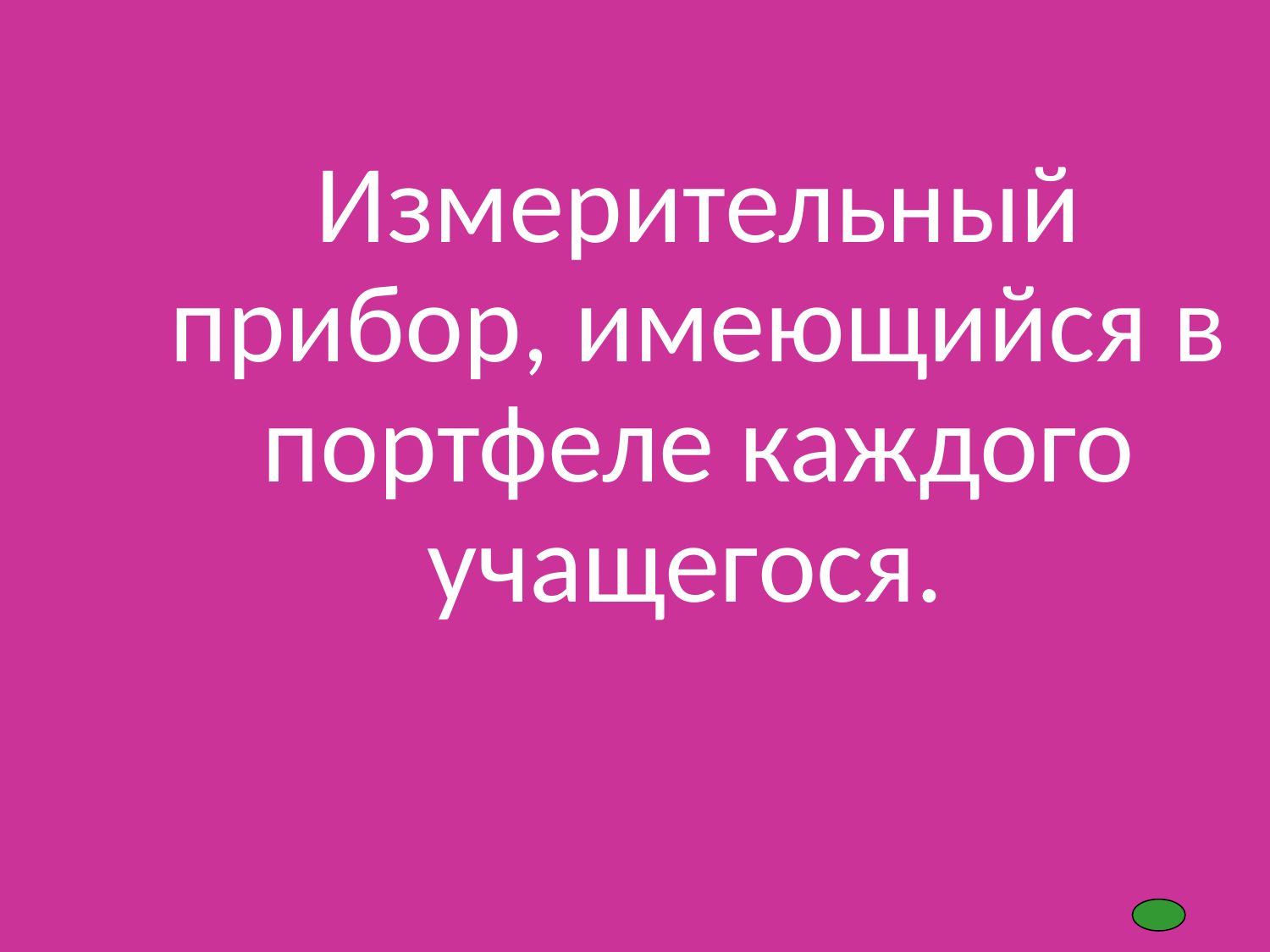

Измерительный прибор, имеющийся в портфеле каждого учащегося.